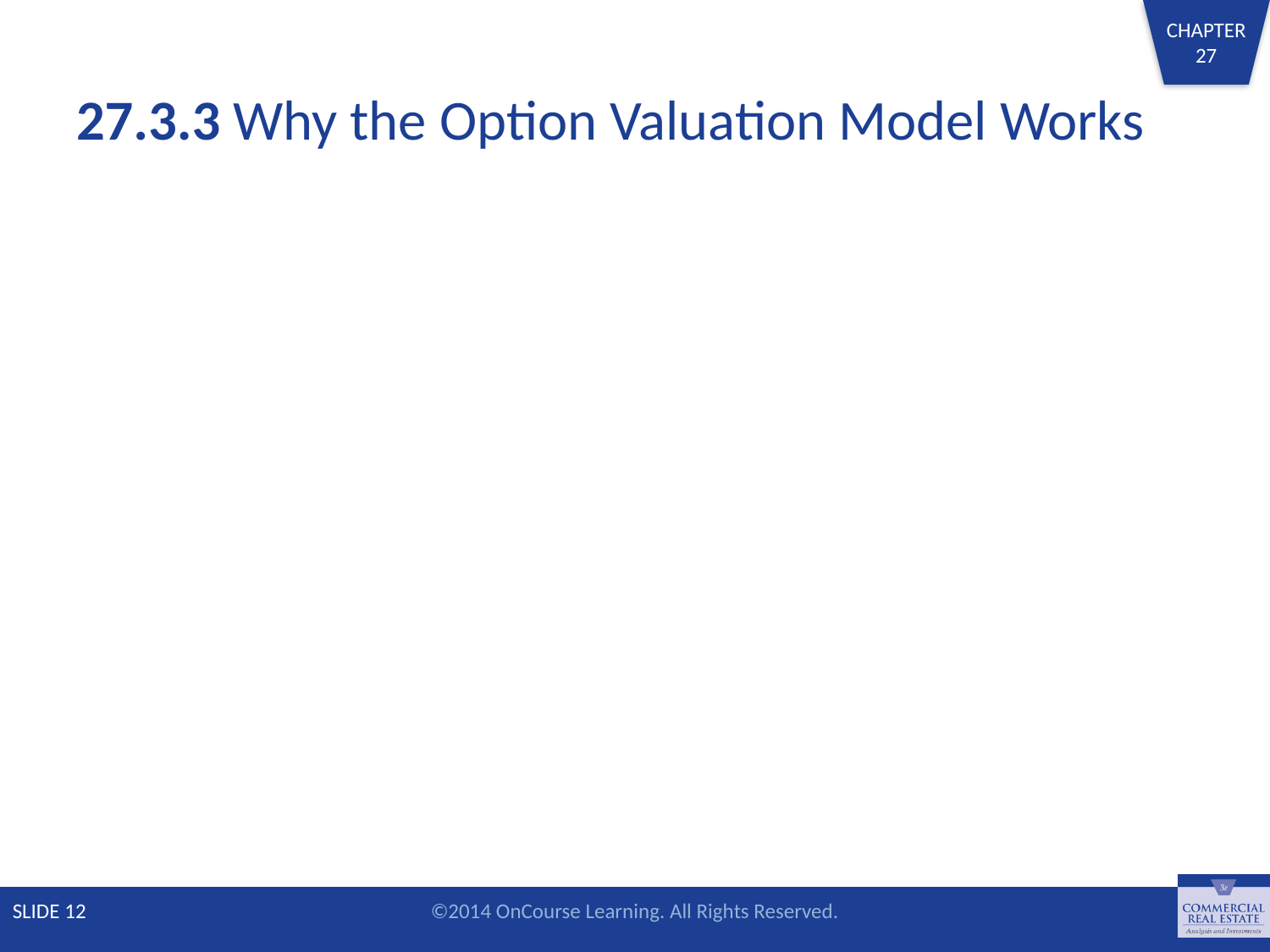

# 27.3.3 Why the Option Valuation Model Works

SLIDE 12